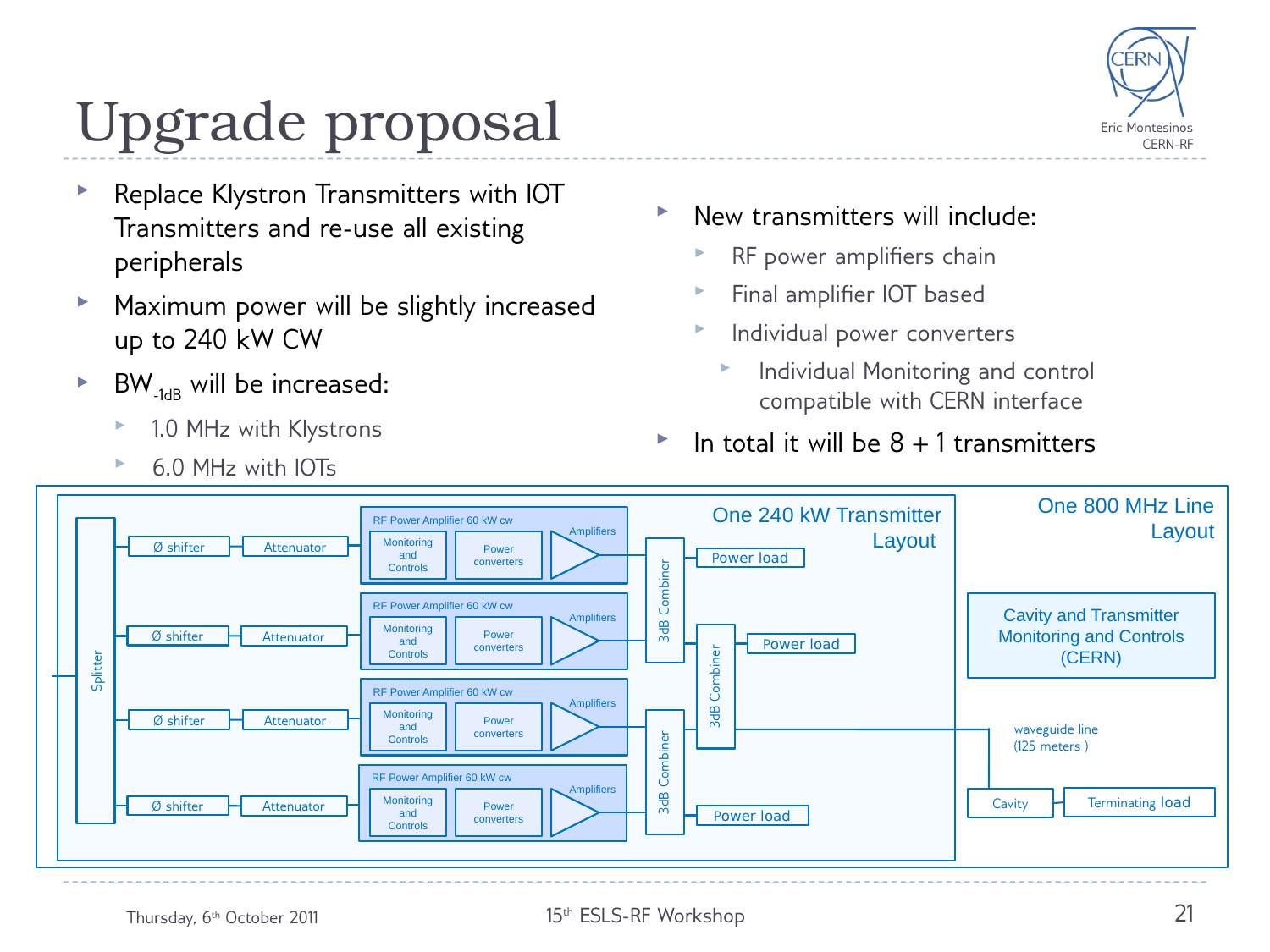

# Upgrade proposal
New transmitters will include:
RF power amplifiers chain
Final amplifier IOT based
Individual power converters
Individual Monitoring and control compatible with CERN interface
In total it will be 8 + 1 transmitters
Replace Klystron Transmitters with IOT Transmitters and re-use all existing peripherals
Maximum power will be slightly increased up to 240 kW CW
BW-1dB will be increased:
1.0 MHz with Klystrons
6.0 MHz with IOTs
One 800 MHz Line
Layout
 One 240 kW Transmitter
Layout
RF Power Amplifier 60 kW cw
Splitter
Amplifiers
Monitoring
and
Controls
Power converters

Ø shifter
Attenuator
3dB Combiner
Power load
RF Power Amplifier 60 kW cw
Cavity and Transmitter
Monitoring and Controls
(CERN)
Amplifiers
Monitoring
and
Controls
Power converters

3dB Combiner
Ø shifter
Attenuator
Power load
RF Power Amplifier 60 kW cw
Amplifiers
Monitoring
and
Controls
Power converters

Ø shifter
Attenuator
3dB Combiner
RF Power Amplifier 60 kW cw
Amplifiers
Terminating load
Monitoring
and
Controls
Power converters

Cavity
Ø shifter
Attenuator
Power load
waveguide line
(125 meters )
Thursday, 6th October 2011
15th ESLS-RF Workshop
21